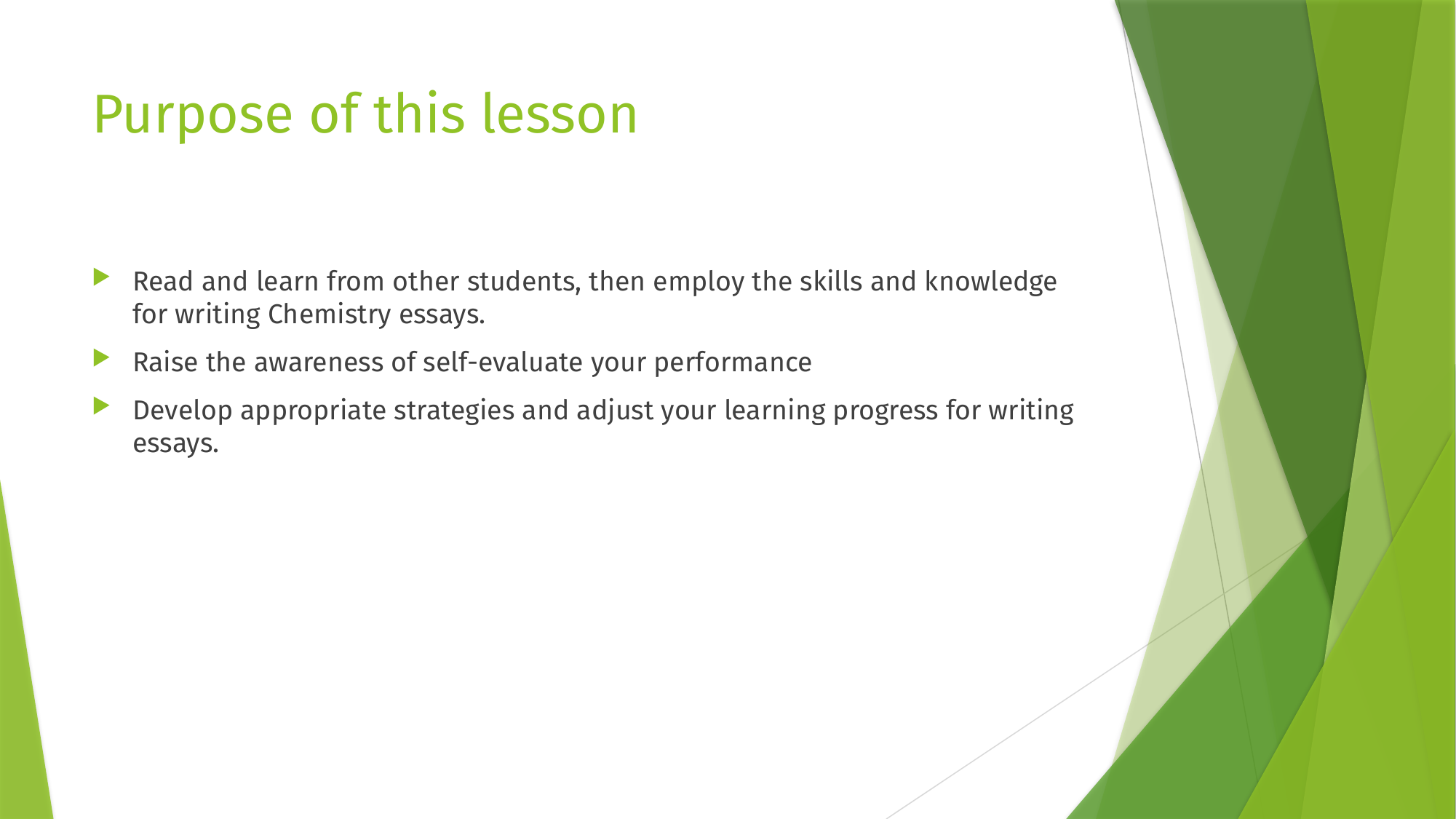

# Purpose of this lesson
Read and learn from other students, then employ the skills and knowledge for writing Chemistry essays.
Raise the awareness of self-evaluate your performance
Develop appropriate strategies and adjust your learning progress for writing essays.